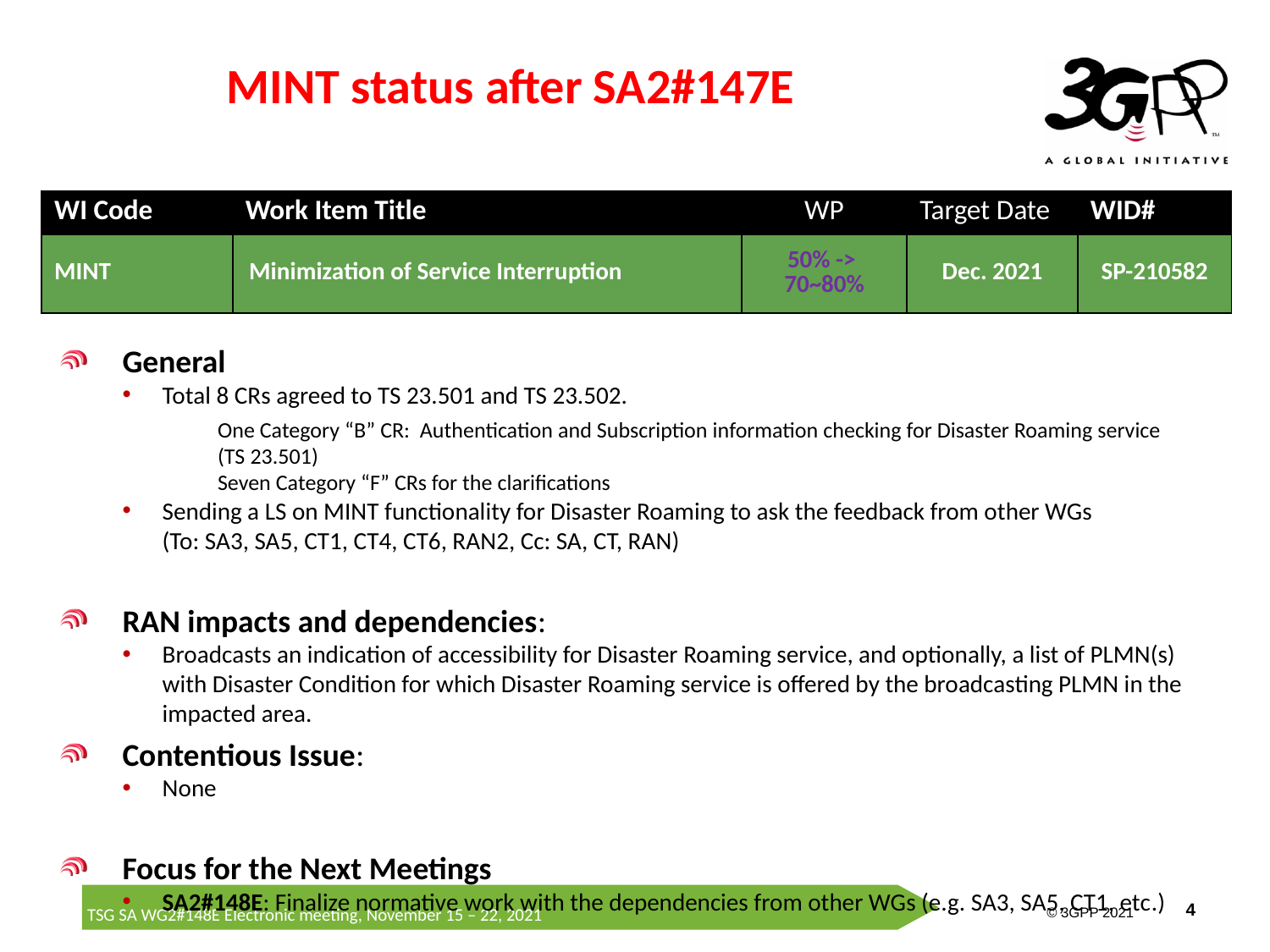

# MINT status after SA2#147E
| WI Code | Work Item Title | WP | Target Date | WID# |
| --- | --- | --- | --- | --- |
| MINT | Minimization of Service Interruption | 50% -> 70~80% | Dec. 2021 | SP-210582 |
General
Total 8 CRs agreed to TS 23.501 and TS 23.502.
One Category “B” CR:  Authentication and Subscription information checking for Disaster Roaming service (TS 23.501)
Seven Category “F” CRs for the clarifications
Sending a LS on MINT functionality for Disaster Roaming to ask the feedback from other WGs           (To: SA3, SA5, CT1, CT4, CT6, RAN2, Cc: SA, CT, RAN)

RAN impacts and dependencies:
Broadcasts an indication of accessibility for Disaster Roaming service, and optionally, a list of PLMN(s) with Disaster Condition for which Disaster Roaming service is offered by the broadcasting PLMN in the impacted area.
Contentious Issue:
None

Focus for the Next Meetings
SA2#148E: Finalize normative work with the dependencies from other WGs (e.g. SA3, SA5, CT1, etc.)